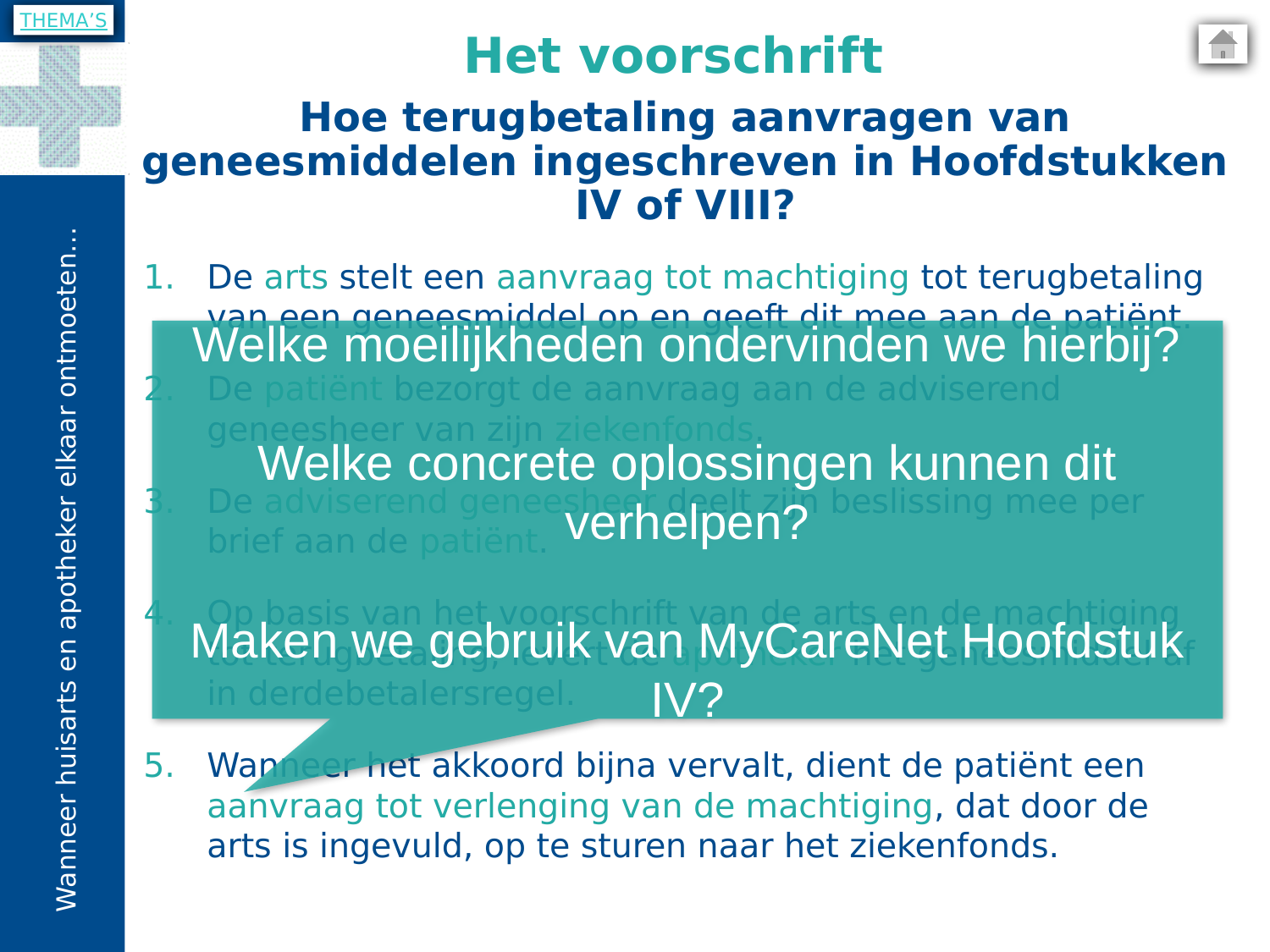

THEMA’S
Het voorschrift

Hoe terugbetaling aanvragen van geneesmiddelen ingeschreven in Hoofdstukken IV of VIII?
De arts stelt een aanvraag tot machtiging tot terugbetaling van een geneesmiddel op en geeft dit mee aan de patiënt.
De patiënt bezorgt de aanvraag aan de adviserend geneesheer van zijn ziekenfonds.
De adviserend geneesheer deelt zijn beslissing mee per brief aan de patiënt.
Op basis van het voorschrift van de arts en de machtiging tot terugbetaling, levert de apotheker het geneesmiddel af in derdebetalersregel.
Wanneer het akkoord bijna vervalt, dient de patiënt een aanvraag tot verlenging van de machtiging, dat door de arts is ingevuld, op te sturen naar het ziekenfonds.

Welke moeilijkheden ondervinden we hierbij?

Welke concrete oplossingen kunnen dit verhelpen?

Maken we gebruik van MyCareNet Hoofdstuk IV?